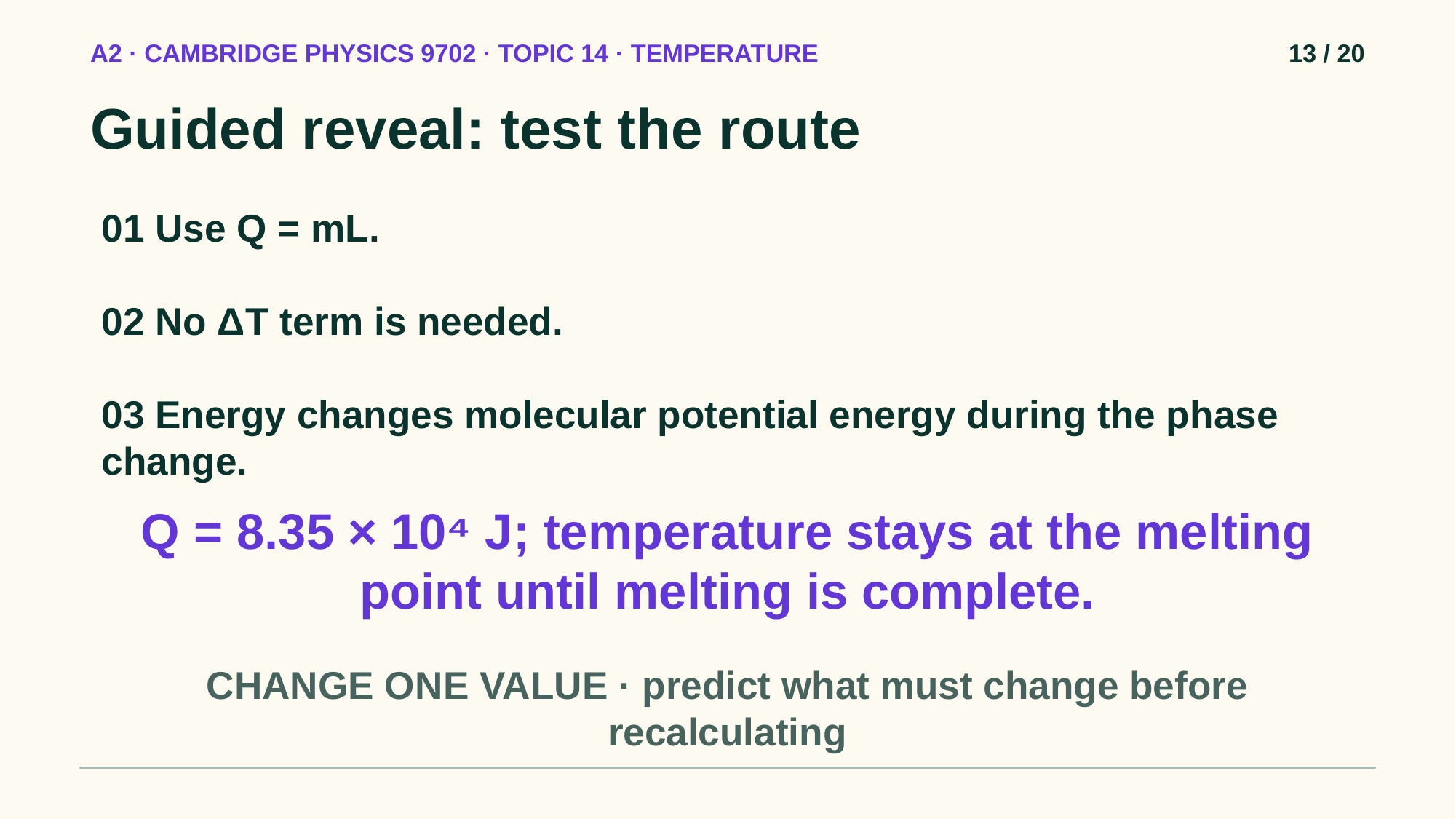

A2 · CAMBRIDGE PHYSICS 9702 · TOPIC 14 · TEMPERATURE
13 / 20
Guided reveal: test the route
01 Use Q = mL.
02 No ΔT term is needed.
03 Energy changes molecular potential energy during the phase change.
Q = 8.35 × 10⁴ J; temperature stays at the melting point until melting is complete.
CHANGE ONE VALUE · predict what must change before recalculating